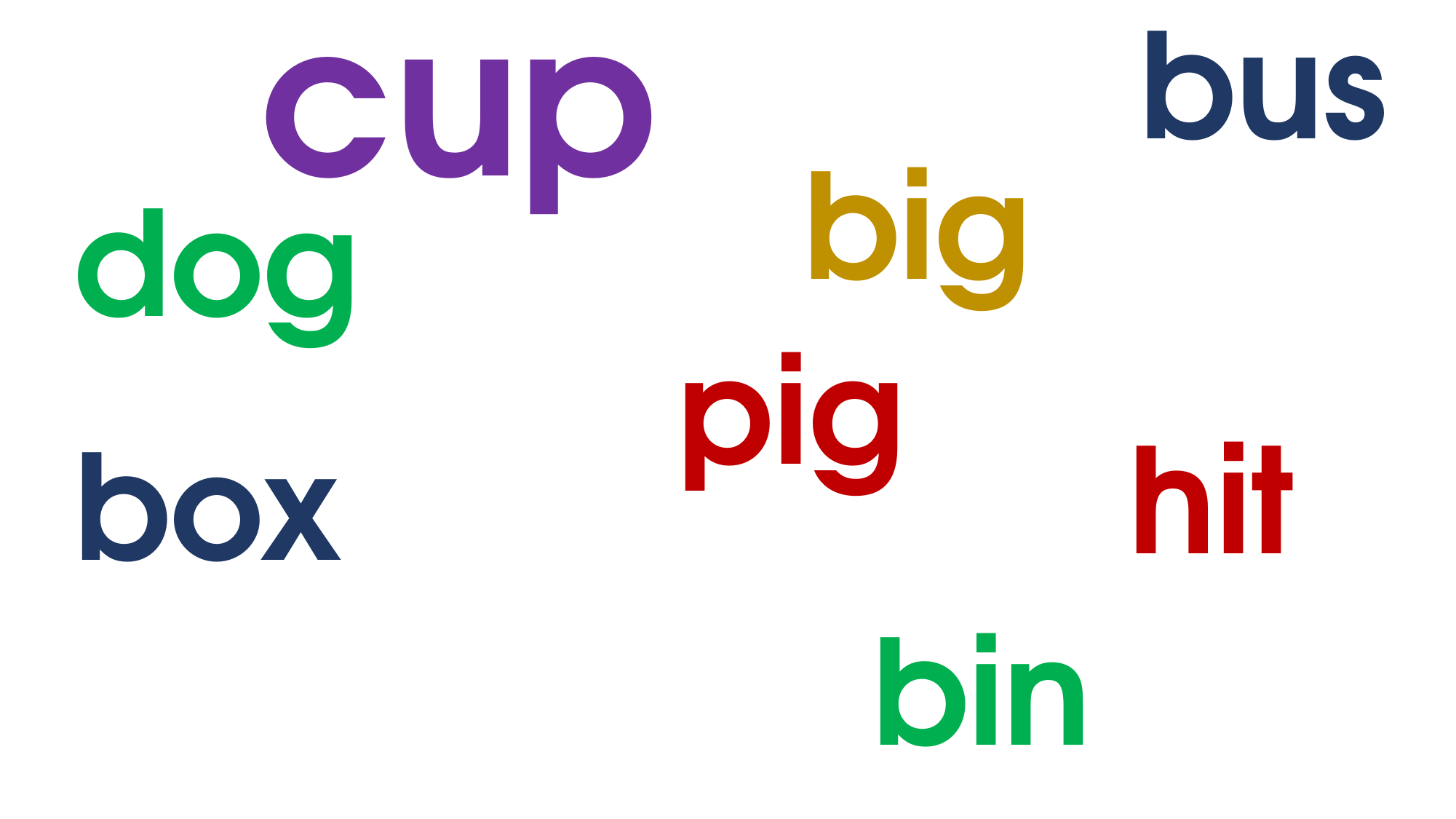

cup
bus
big
dog
pig
hit
box
bin